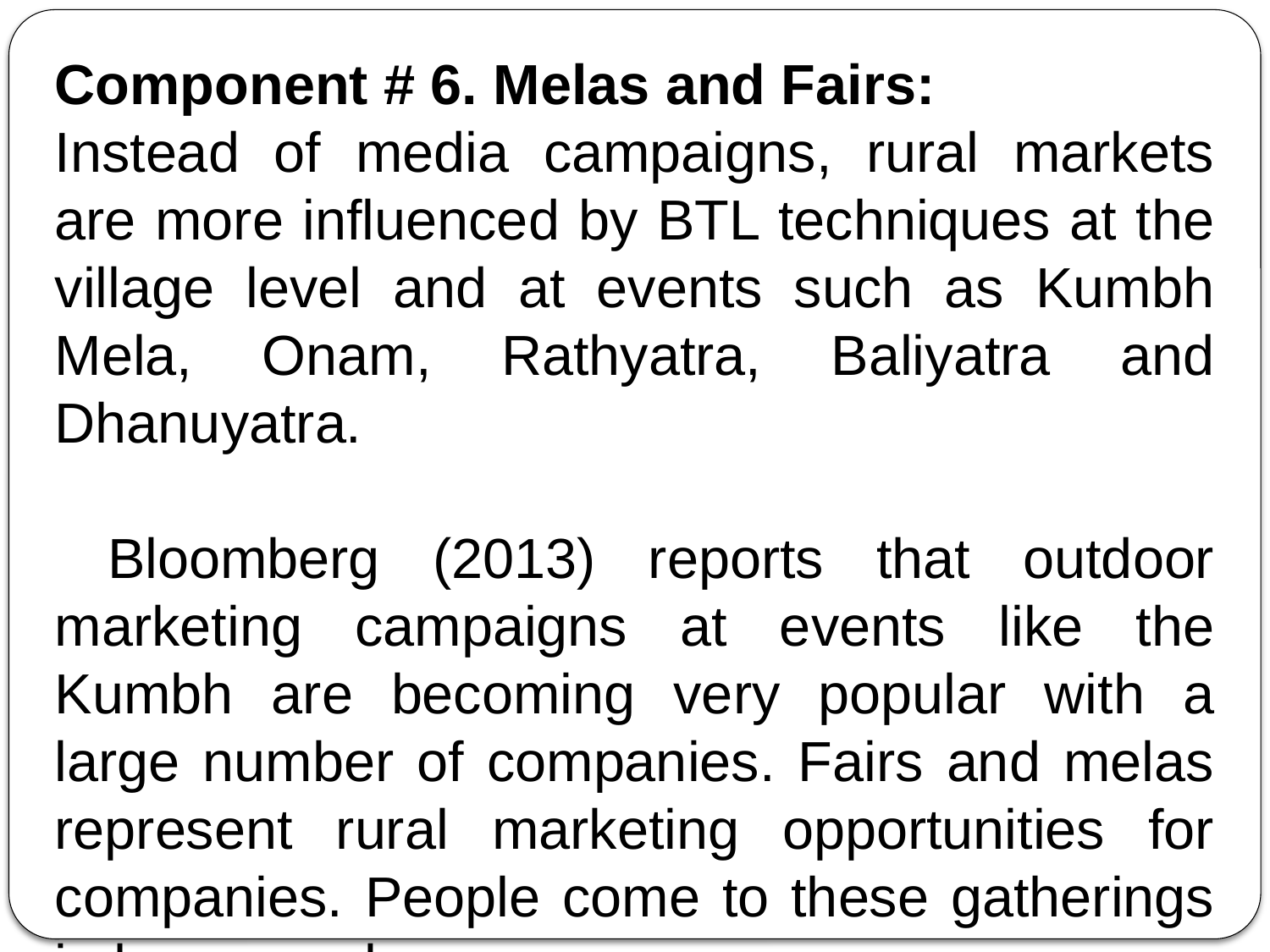

Component # 6. Melas and Fairs:
Instead of media campaigns, rural markets are more influenced by BTL techniques at the vil­lage level and at events such as Kumbh Mela, Onam, Rathyatra, Baliyatra and Dhanuyatra.

 Bloomberg (2013) reports that outdoor marketing campaigns at events like the Kumbh are becoming very popular with a large number of companies. Fairs and melas represent rural marketing opportunities for companies. People come to these gatherings in huge numbers.